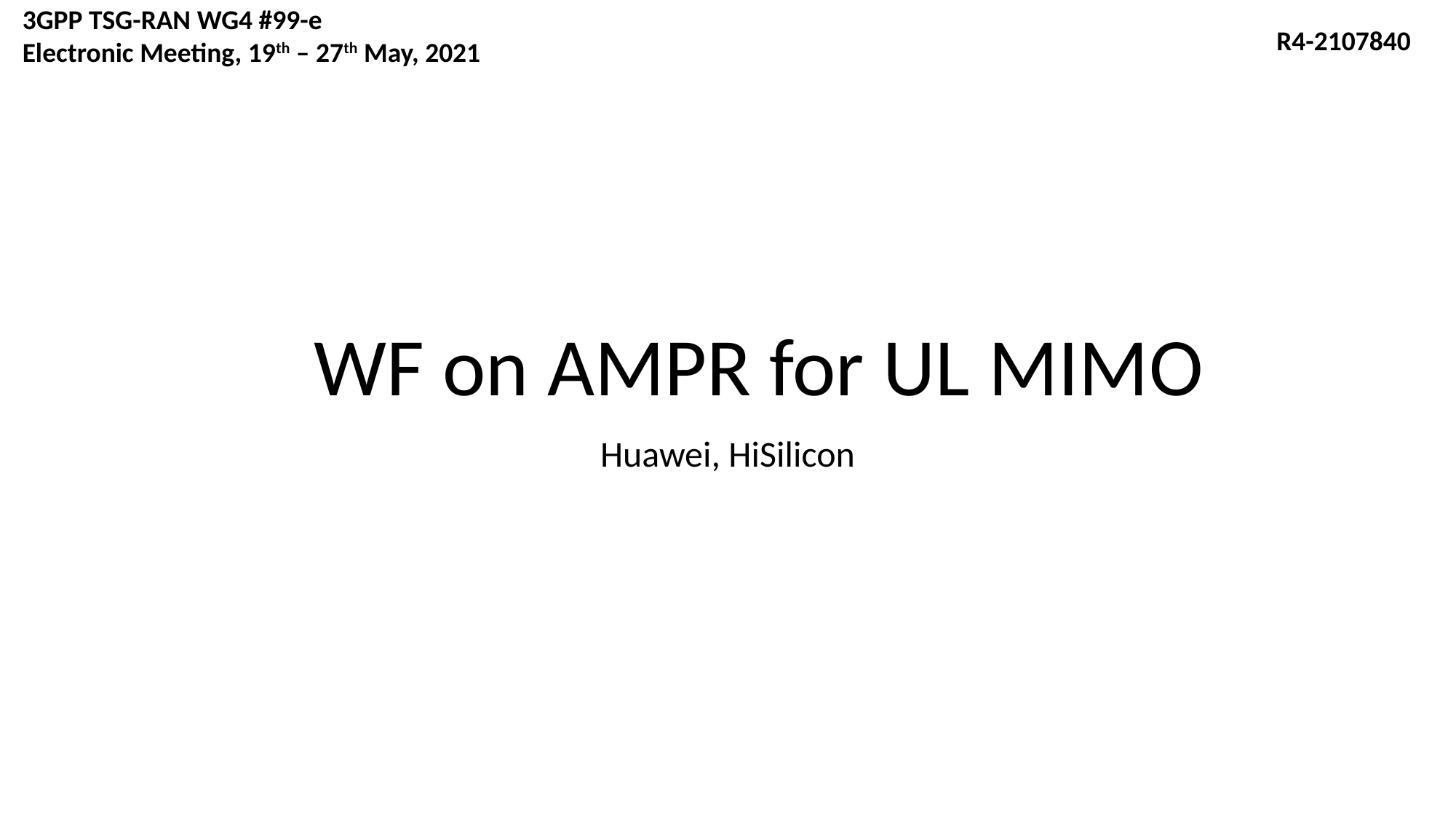

3GPP TSG-RAN WG4 #99-e
Electronic Meeting, 19th – 27th May, 2021
R4-2107840
# WF on AMPR for UL MIMO
Huawei, HiSilicon